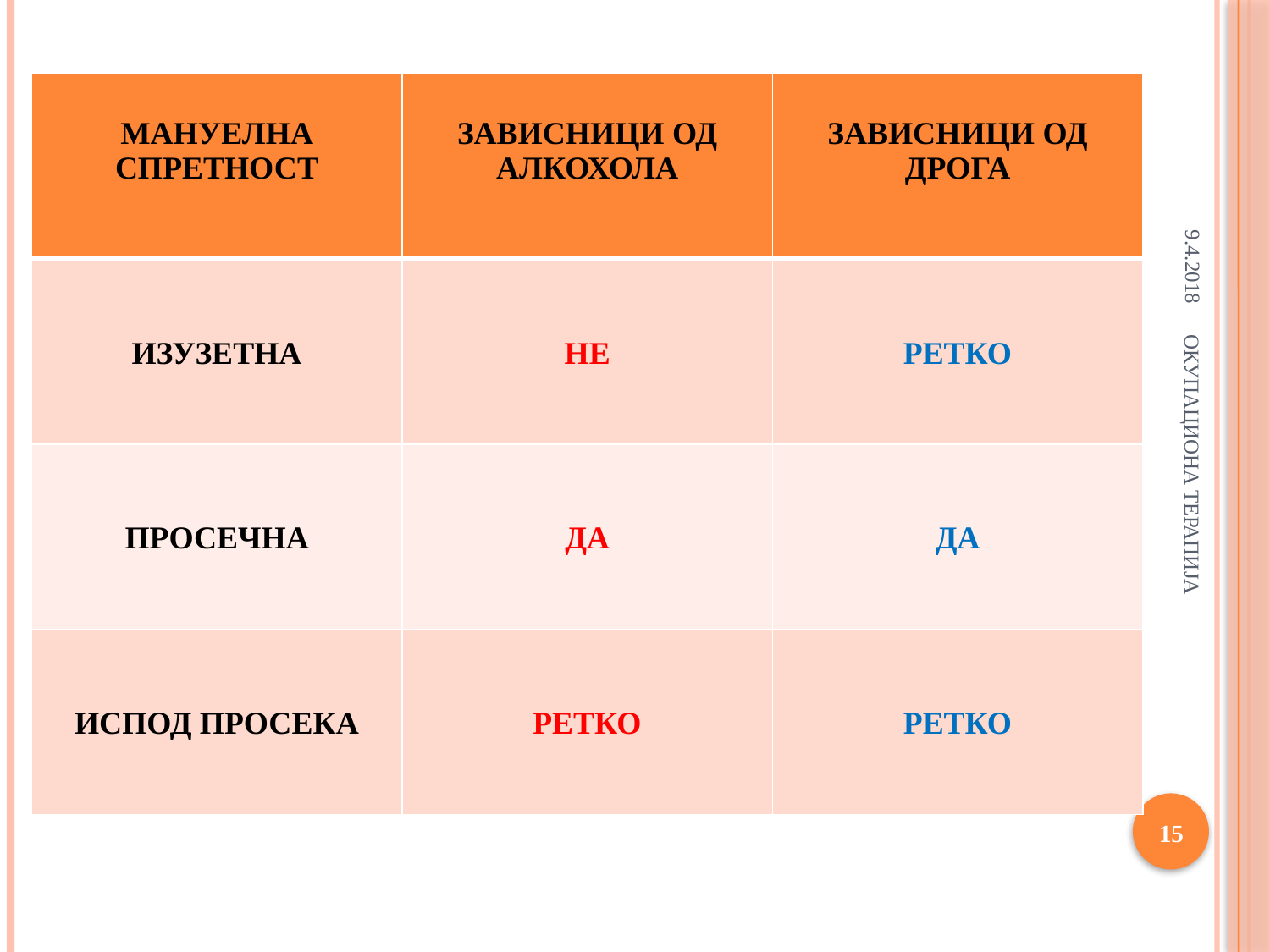

#
| МАНУЕЛНА СПРЕТНОСТ | ЗАВИСНИЦИ ОД АЛКОХОЛА | ЗАВИСНИЦИ ОД ДРОГА |
| --- | --- | --- |
| ИЗУЗЕТНА | НЕ | РЕТКО |
| ПРОСЕЧНА | ДА | ДА |
| ИСПОД ПРОСЕКА | РЕТКО | РЕТКО |
9.4.2018
ОКУПАЦИОНА ТЕРАПИЈА
15